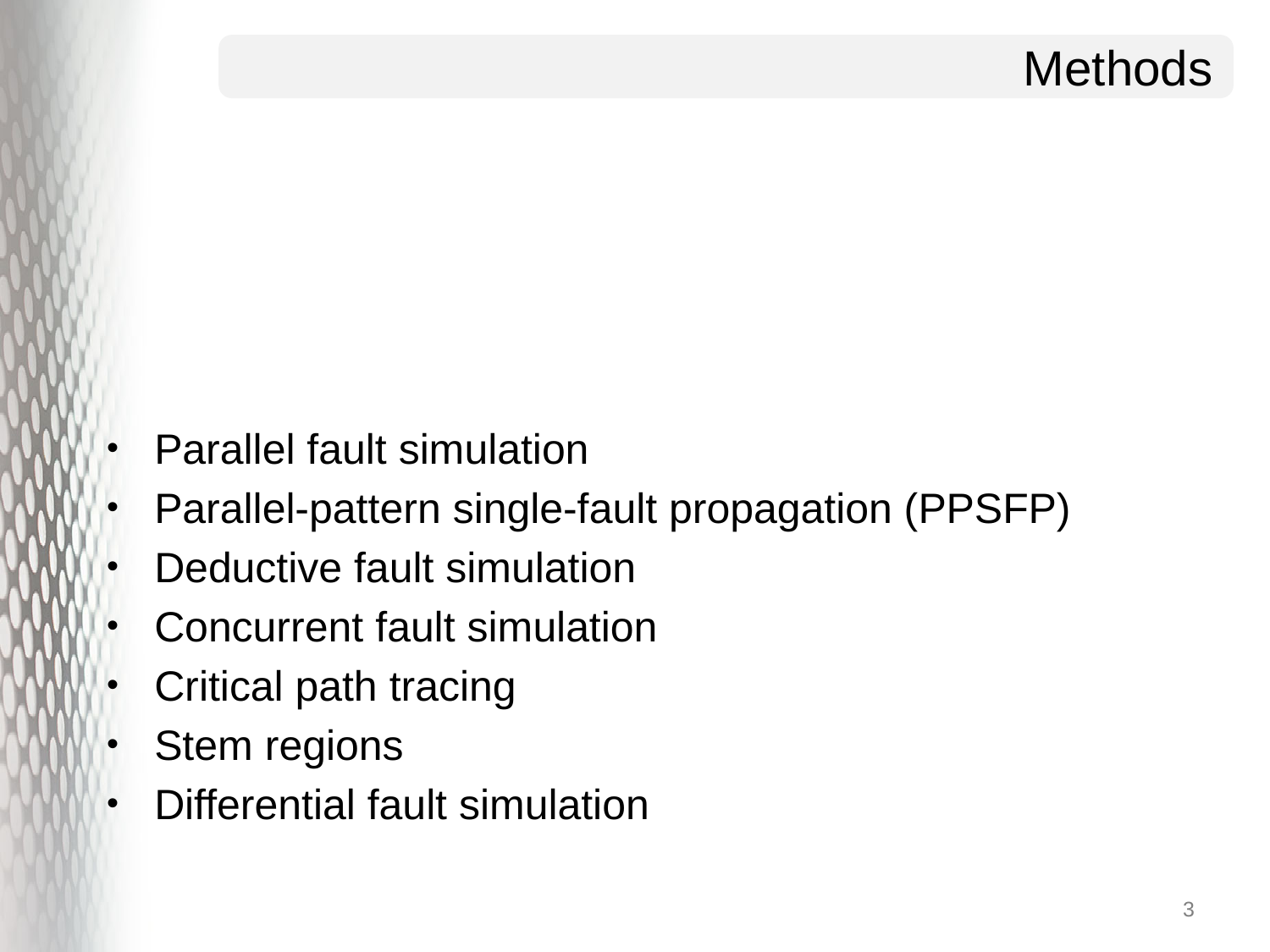

# Methods
Parallel fault simulation
Parallel-pattern single-fault propagation (PPSFP)
Deductive fault simulation
Concurrent fault simulation
Critical path tracing
Stem regions
Differential fault simulation